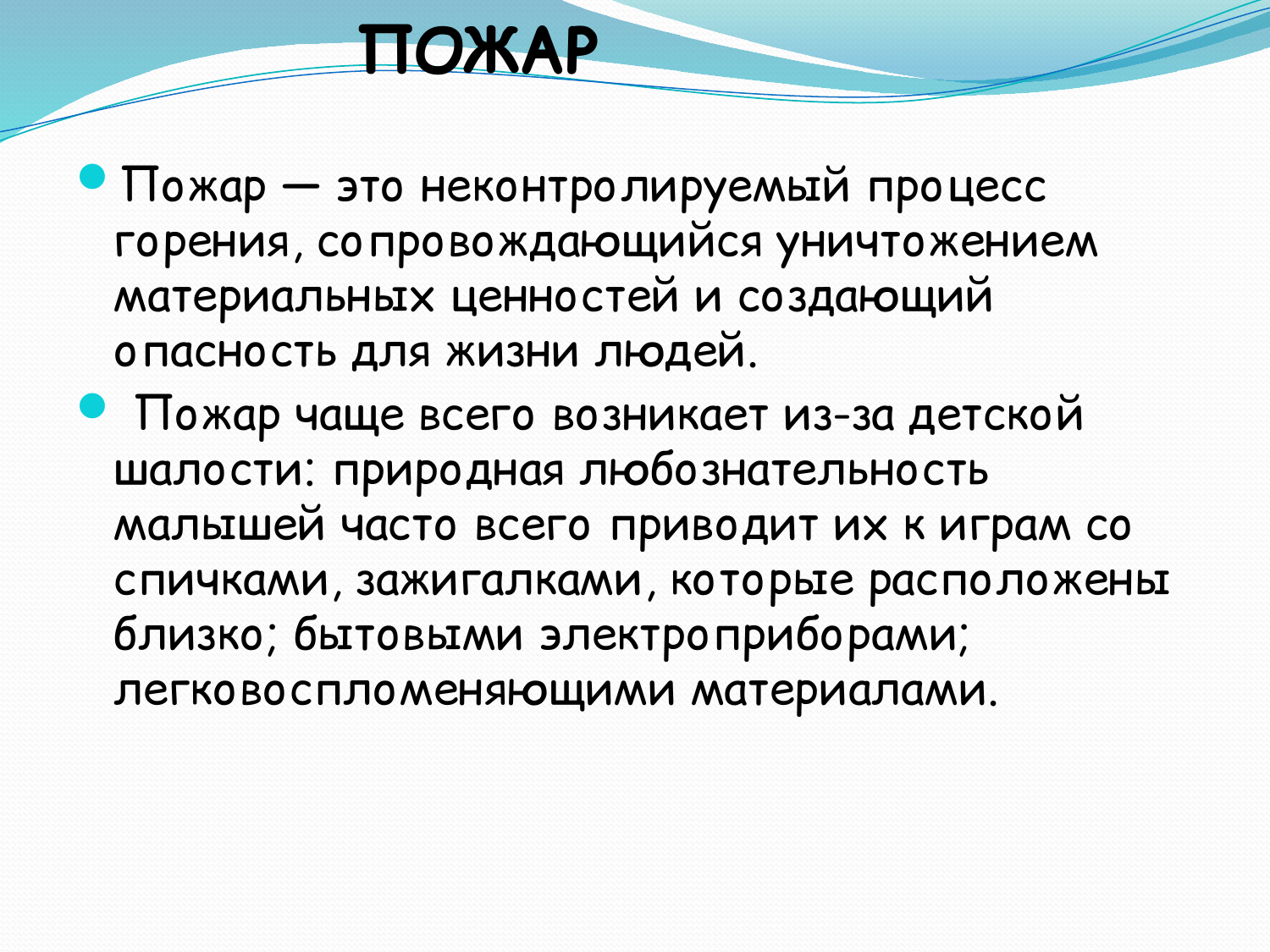

ПОЖАР
Пожар — это неконтролируемый процесс горения, сопровождающийся уничтожением материальных ценностей и создающий опасность для жизни людей.
 Пожар чаще всего возникает из-за детской шалости: природная любознательность малышей часто всего приводит их к играм со спичками, зажигалками, которые расположены близко; бытовыми электроприборами; легковоспломеняющими материалами.